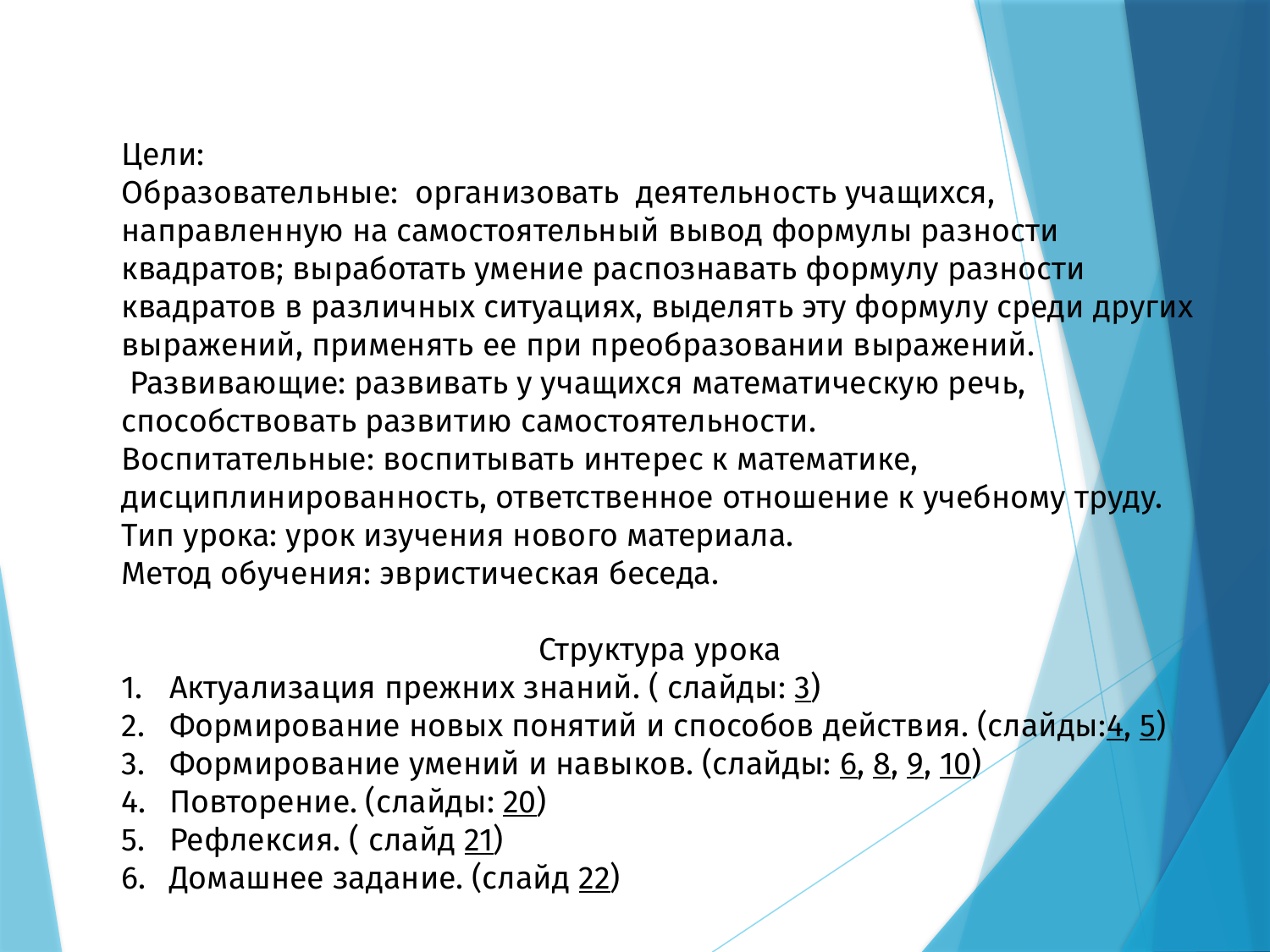

Цели: 
Образовательные:  организовать  деятельность учащихся, направленную на самостоятельный вывод формулы разности квадратов; выработать умение распознавать формулу разности квадратов в различных ситуациях, выделять эту формулу среди других выражений, применять ее при преобразовании выражений.
 Развивающие: развивать у учащихся математическую речь, способствовать развитию самостоятельности. 
Воспитательные: воспитывать интерес к математике, дисциплинированность, ответственное отношение к учебному труду.
Тип урока: урок изучения нового материала.
Метод обучения: эвристическая беседа.

Структура урока
Актуализация прежних знаний. ( слайды: 3)
Формирование новых понятий и способов действия. (слайды:4, 5)
Формирование умений и навыков. (слайды: 6, 8, 9, 10)
Повторение. (слайды: 20)
Рефлексия. ( слайд 21)
Домашнее задание. (слайд 22)